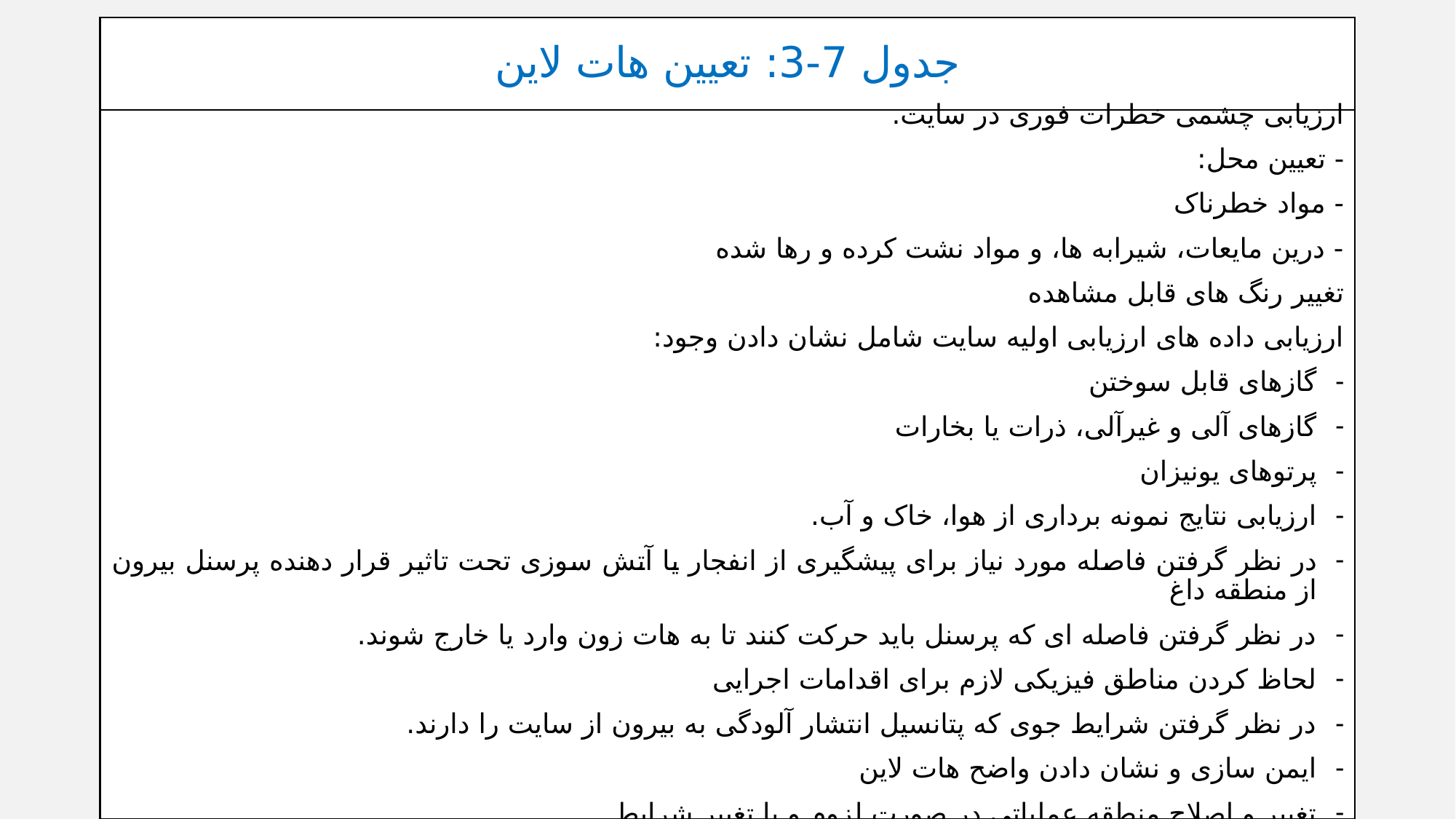

# جدول 7-3: تعيين هات لاين
ارزیابی چشمی خطرات فوری در سایت.
- تعیین محل:
- مواد خطرناک
- درین مایعات، شیرابه ها، و مواد نشت کرده و رها شده
تغییر رنگ های قابل مشاهده
ارزیابی داده های ارزیابی اولیه سایت شامل نشان دادن وجود:
گازهای قابل سوختن
گازهای آلی و غیرآلی، ذرات یا بخارات
پرتوهای یونیزان
ارزیابی نتایج نمونه برداری از هوا، خاک و آب.
در نظر گرفتن فاصله مورد نیاز برای پیشگیری از انفجار یا آتش سوزی تحت تاثیر قرار دهنده پرسنل بیرون از منطقه داغ
در نظر گرفتن فاصله ای که پرسنل باید حرکت کنند تا به هات زون وارد یا خارج شوند.
لحاظ کردن مناطق فیزیکی لازم برای اقدامات اجرایی
در نظر گرفتن شرایط جوی که پتانسیل انتشار آلودگی به بیرون از سایت را دارند.
ایمن سازی و نشان دادن واضح هات لاین
تغییر و اصلاح منطقه عملیاتی در صورت لزوم و یا تغییر شرایط